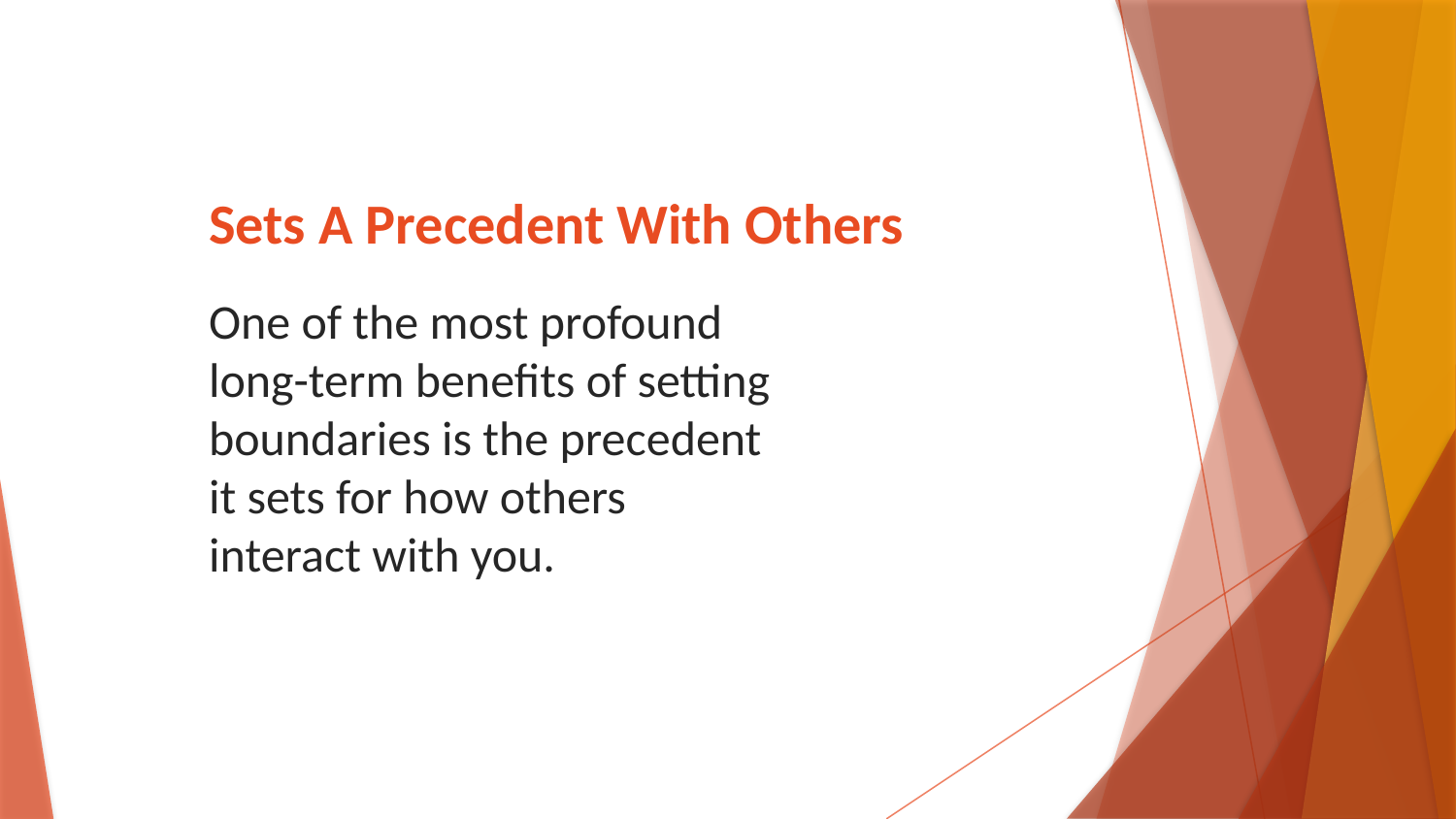

# Sets A Precedent With Others
One of the most profound long-term benefits of setting boundaries is the precedent it sets for how others interact with you.